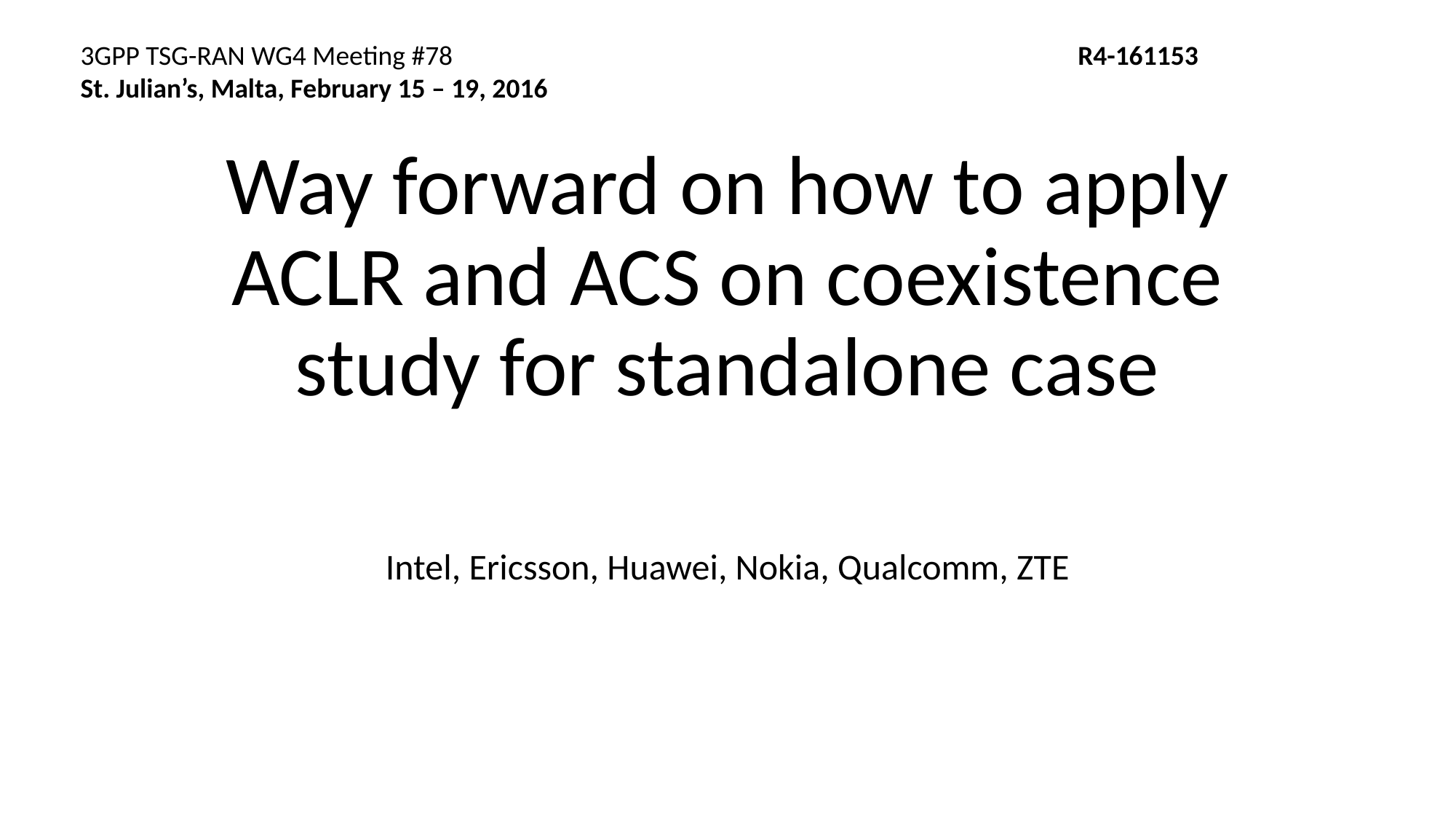

3GPP TSG-RAN WG4 Meeting #78                                                                                                     R4-161153
St. Julian’s, Malta, February 15 – 19, 2016
# Way forward on how to apply ACLR and ACS on coexistence study for standalone case
Intel, Ericsson, Huawei, Nokia, Qualcomm, ZTE